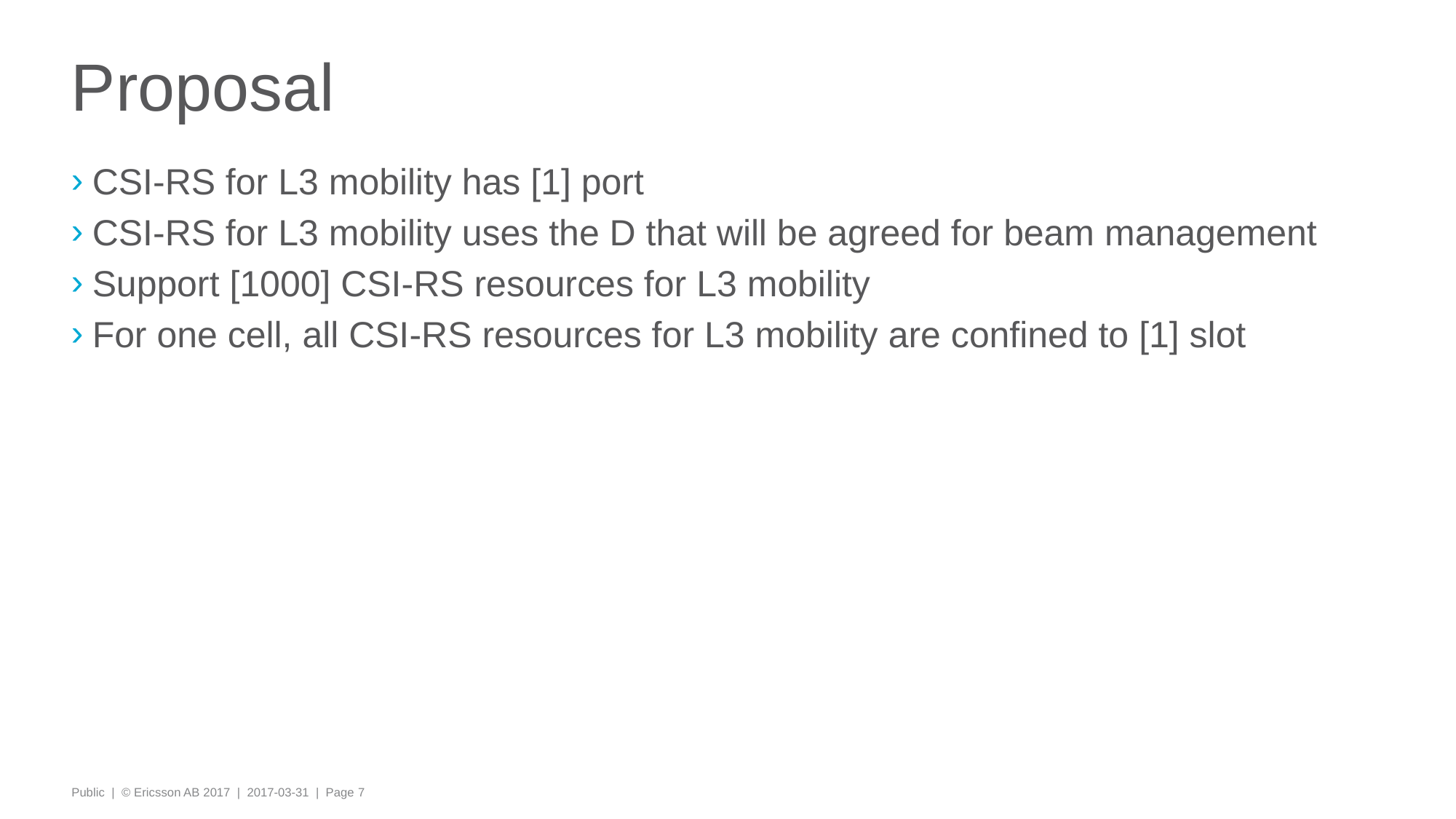

# Proposal
CSI-RS for L3 mobility has [1] port
CSI-RS for L3 mobility uses the D that will be agreed for beam management
Support [1000] CSI-RS resources for L3 mobility
For one cell, all CSI-RS resources for L3 mobility are confined to [1] slot